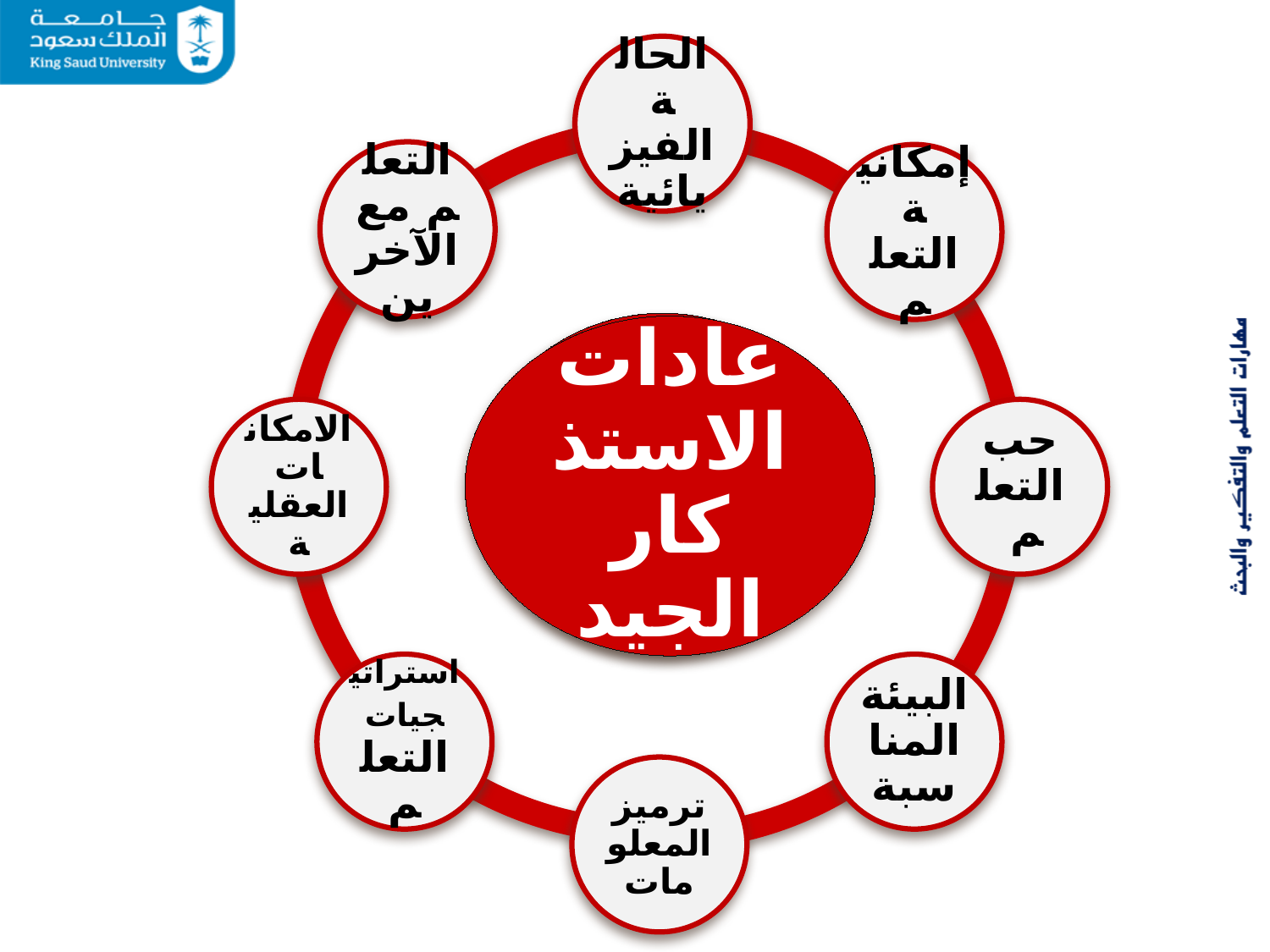

عادات الاستذكار الجيد
الحالة الفيزيائية
إمكانية التعلم
حب التعلم
البيئة المناسبة
ترميز المعلومات
استراتيجيات التعلم
الامكانات العقلية
التعلم مع الآخرين

عادات الاستذكار الجيد